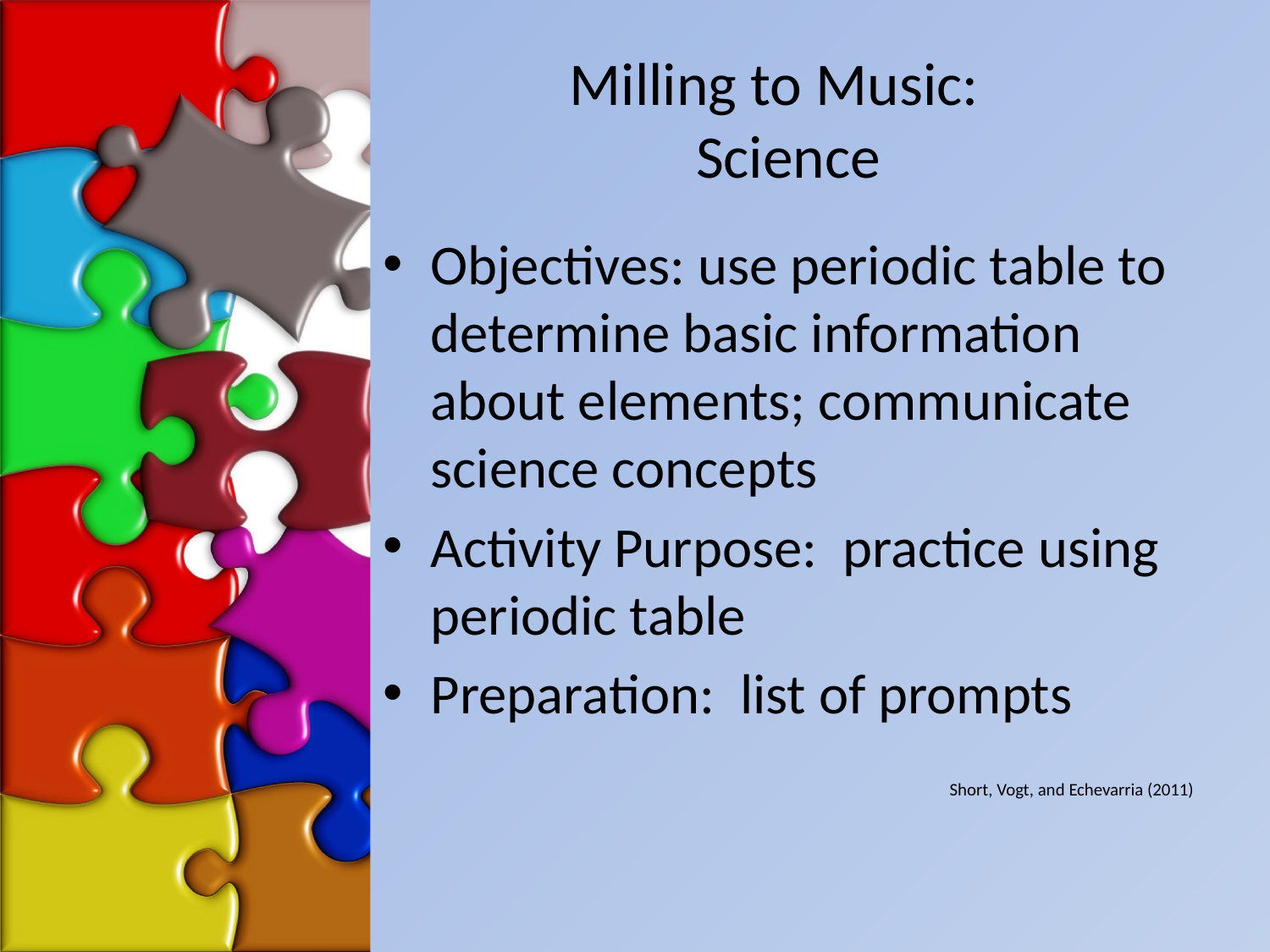

# Milling to Music: Science
Objectives: use periodic table to determine basic information about elements; communicate science concepts
Activity Purpose:  practice using periodic table
Preparation:  list of prompts

Short, Vogt, and Echevarria (2011)